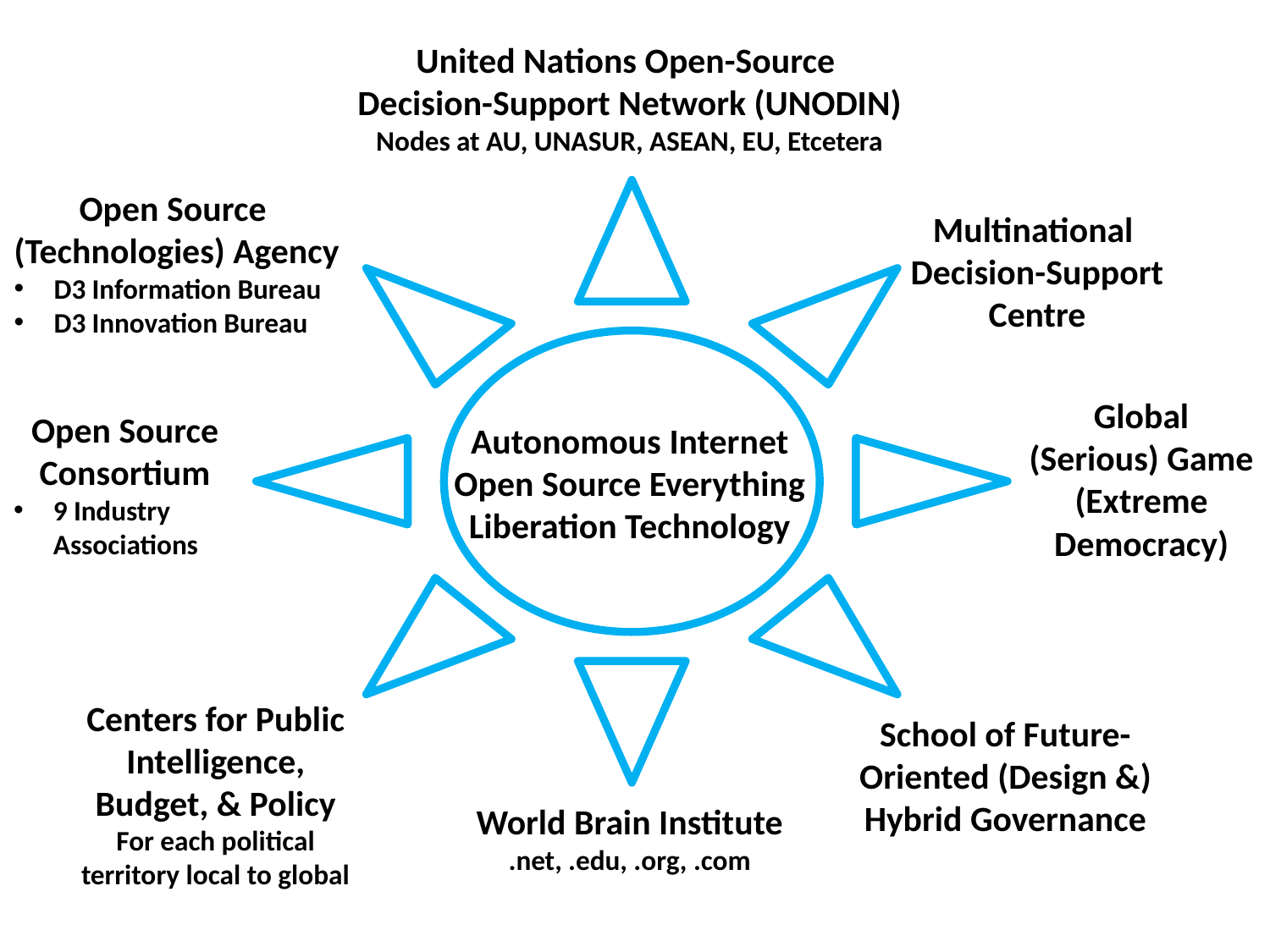

United Nations Open-Source
Decision-Support Network (UNODIN)
Nodes at AU, UNASUR, ASEAN, EU, Etcetera
Open Source
(Technologies) Agency
D3 Information Bureau
D3 Innovation Bureau

Multinational
Decision-Support Centre
Global (Serious) Game (Extreme Democracy)
Open Source Consortium
9 Industry Associations
Autonomous Internet
Open Source Everything
Liberation Technology
Centers for Public Intelligence, Budget, & Policy
For each political territory local to global
School of Future-Oriented (Design &) Hybrid Governance
World Brain Institute
.net, .edu, .org, .com